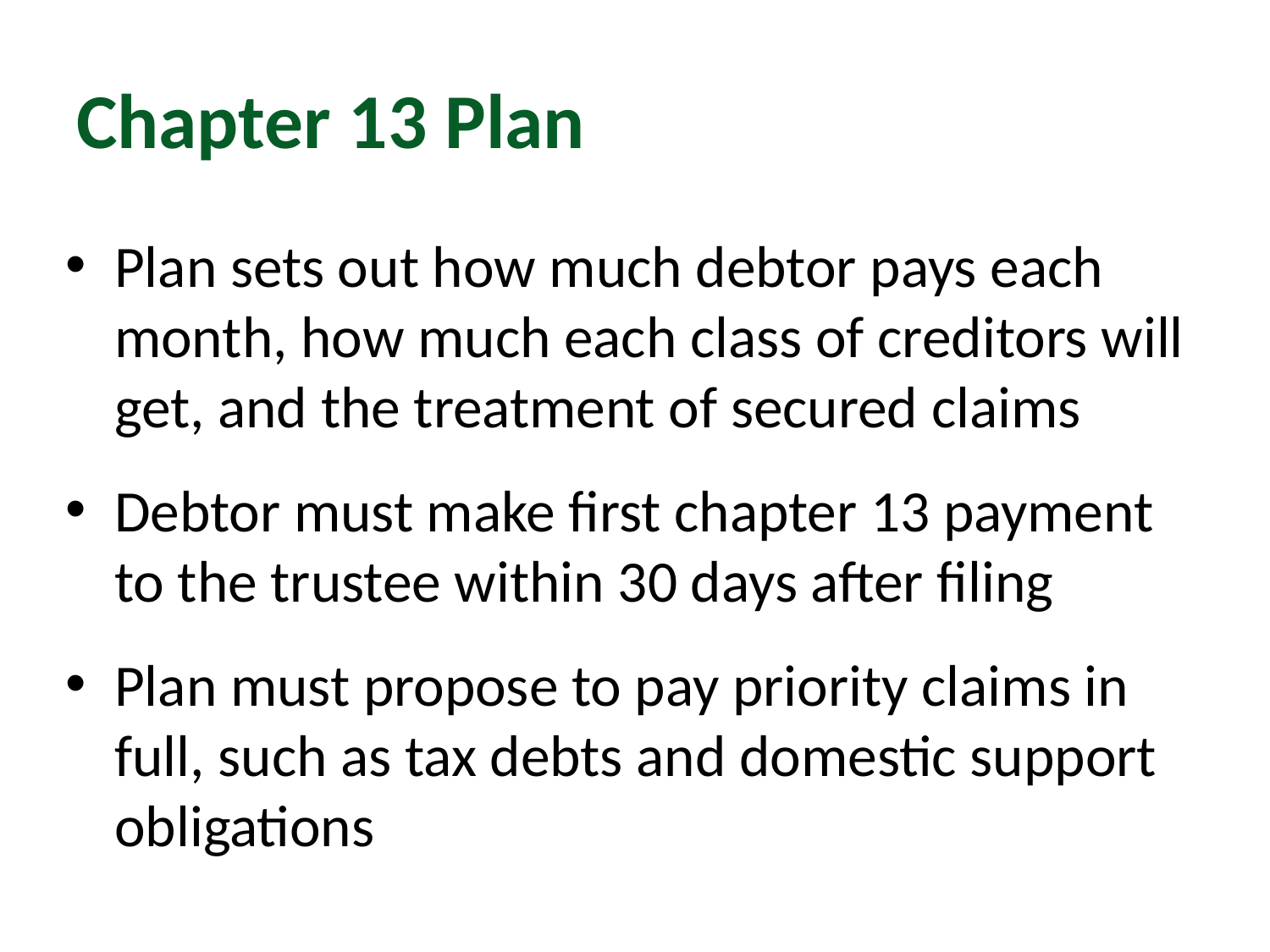

# Chapter 13 Plan
Plan sets out how much debtor pays each month, how much each class of creditors will get, and the treatment of secured claims
Debtor must make first chapter 13 payment to the trustee within 30 days after filing
Plan must propose to pay priority claims in full, such as tax debts and domestic support obligations